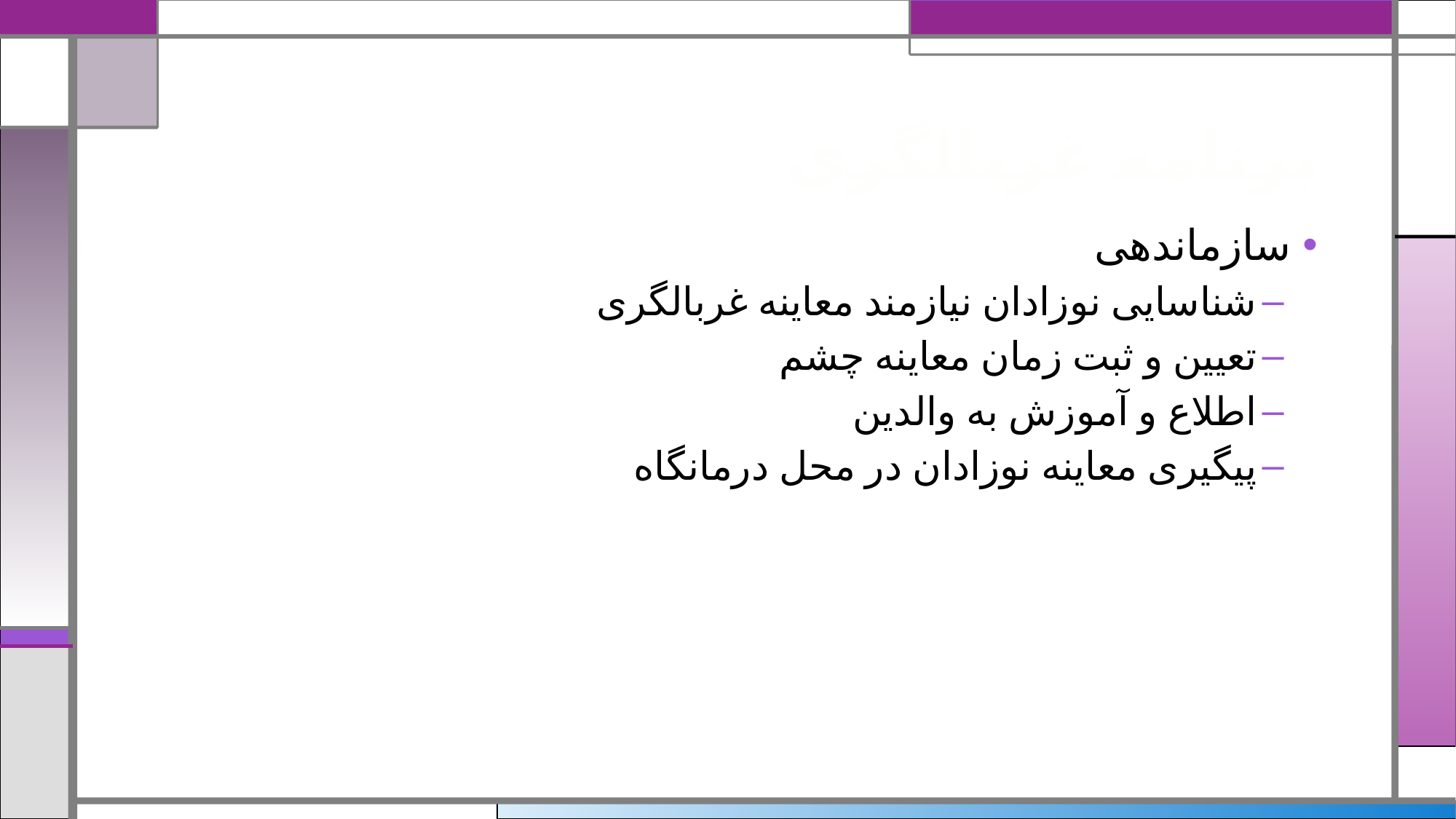

# برنامه غربالگری
سازماندهی
شناسایی نوزادان نیازمند معاینه غربالگری
تعیین و ثبت زمان معاینه چشم
اطلاع و آموزش به والدین
پیگیری معاینه نوزادان در محل درمانگاه